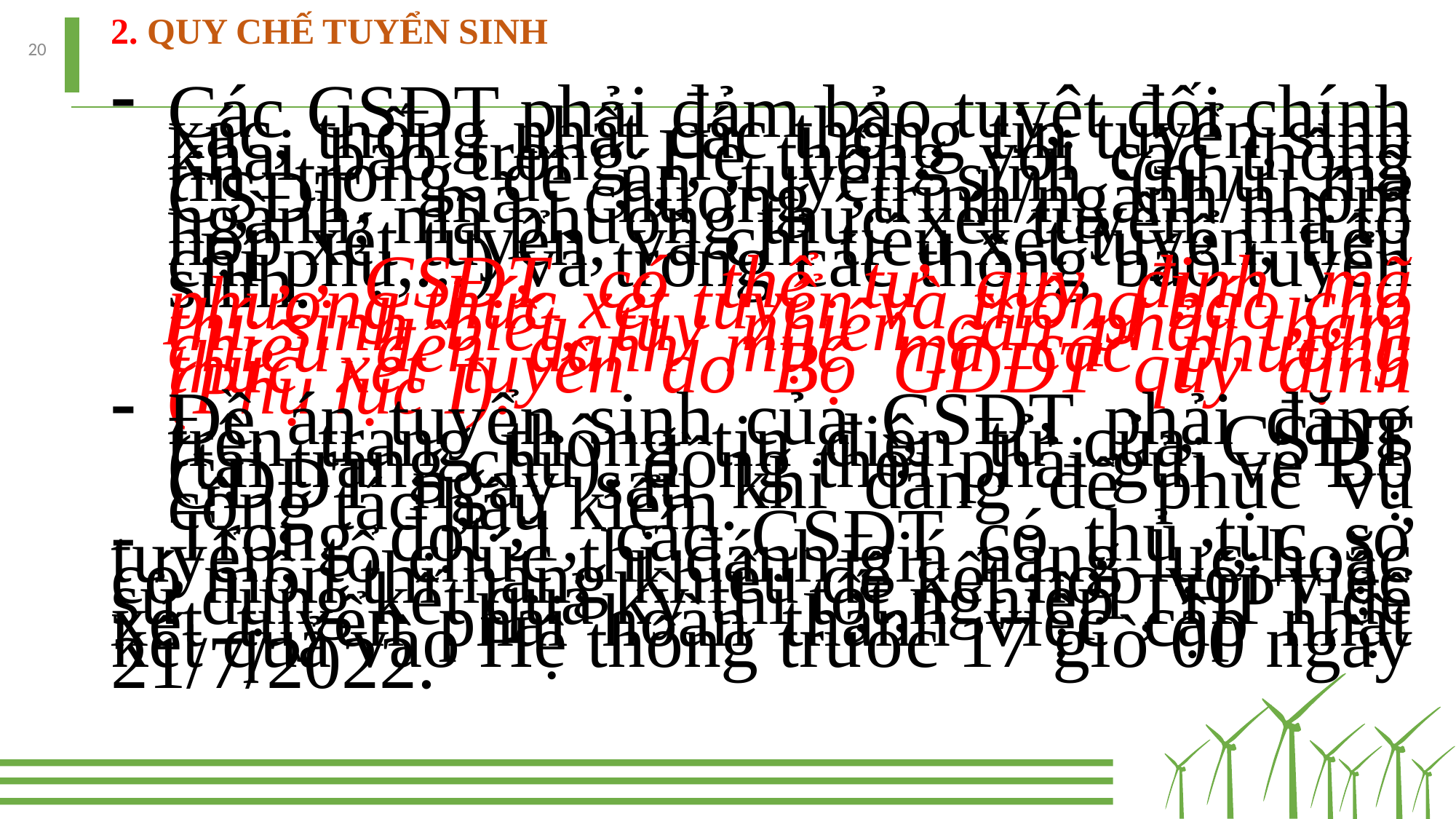

# 2. QUY CHẾ TUYỂN SINH
20
Các CSĐT phải đảm bảo tuyệt đối chính xác, thống nhất các thông tin tuyển sinh khai báo trong Hệ thống với các thông tin trong đề án tuyển sinh (như mã CSĐT, mã chương trình/ngành/nhóm ngành, mã phương thức xét tuyển, mã tổ hợp xét tuyển, và chỉ tiêu xét tuyển, tiêu chí phụ,...) và trong các thông báo tuyển sinh. CSĐT có thể tự quy định mã phương thức xét tuyển và thông báo cho thí sinh biết, tuy nhiên cần phải tham chiếu đến danh mục mã các phương thức xét tuyển do Bộ GDĐT quy định (Phụ lục I).
Đề án tuyển sinh của CSĐT phải đăng trên trang thông tin điện tử của CSĐT (tại trang chủ), đồng thời phải gửi về Bộ GDĐT ngay sau khi đăng để phục vụ công tác hậu kiểm.
- Trong đợt 1, các CSĐT có thủ tục sơ tuyển, tổ chức thi đánh giá năng lực hoặc có môn thi năng khiếu để kết hợp với việc sử dụng kết quả kỳ thi tốt nghiệp THPT để xét tuyển phải hoàn thành việc cập nhật kết quả vào Hệ thống trước 17 giờ 00 ngày 21/7/2022.